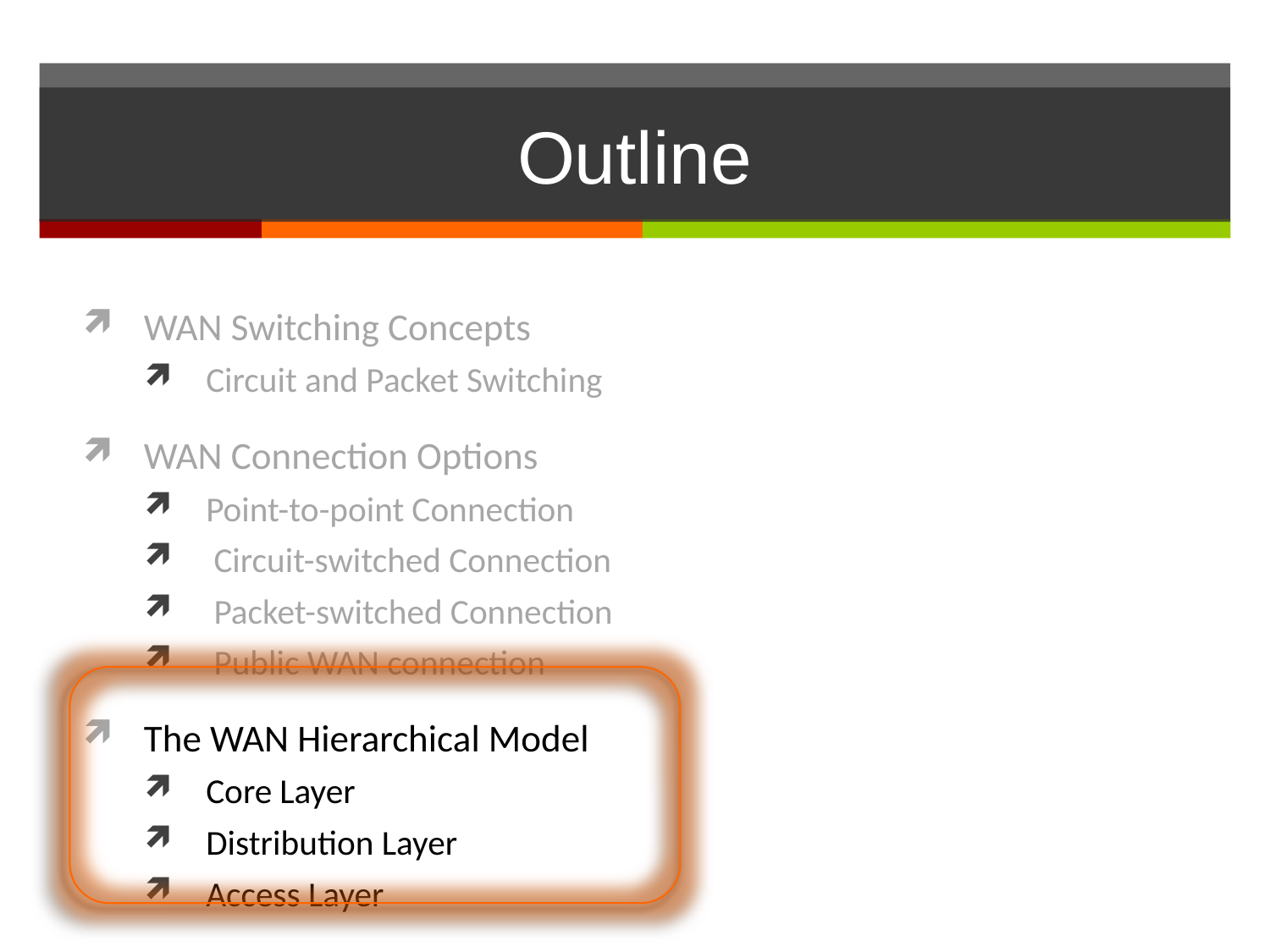

# Outline
WAN Switching Concepts
Circuit and Packet Switching
WAN Connection Options
Point-to-point Connection
 Circuit-switched Connection
 Packet-switched Connection
 Public WAN connection
The WAN Hierarchical Model
Core Layer
Distribution Layer
Access Layer